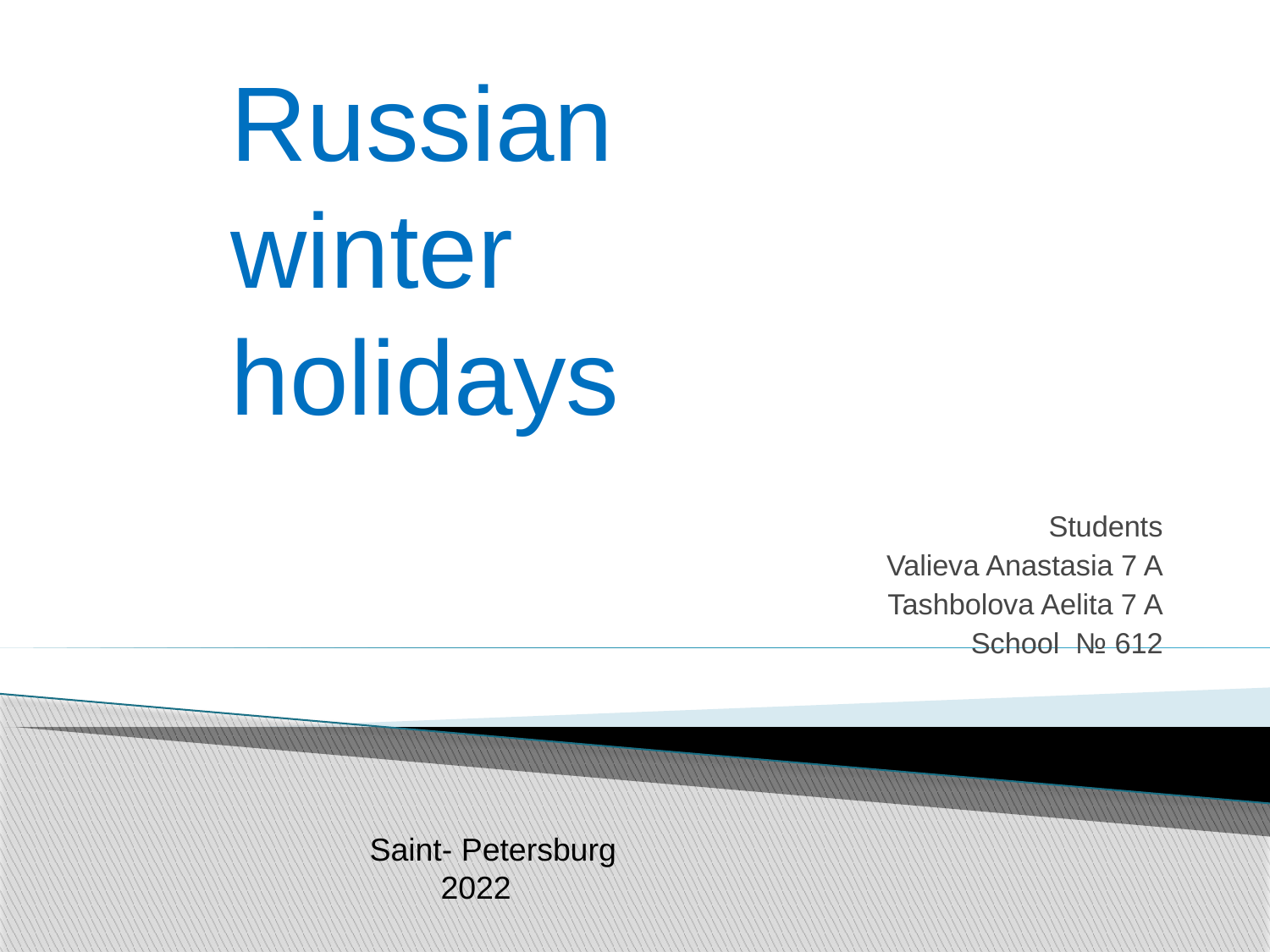

Russian
winter
holidays
#
Students
Valieva Anastasia 7 A
Tashbolova Aelita 7 A
School  № 612

Saint- Petersburg
        2022